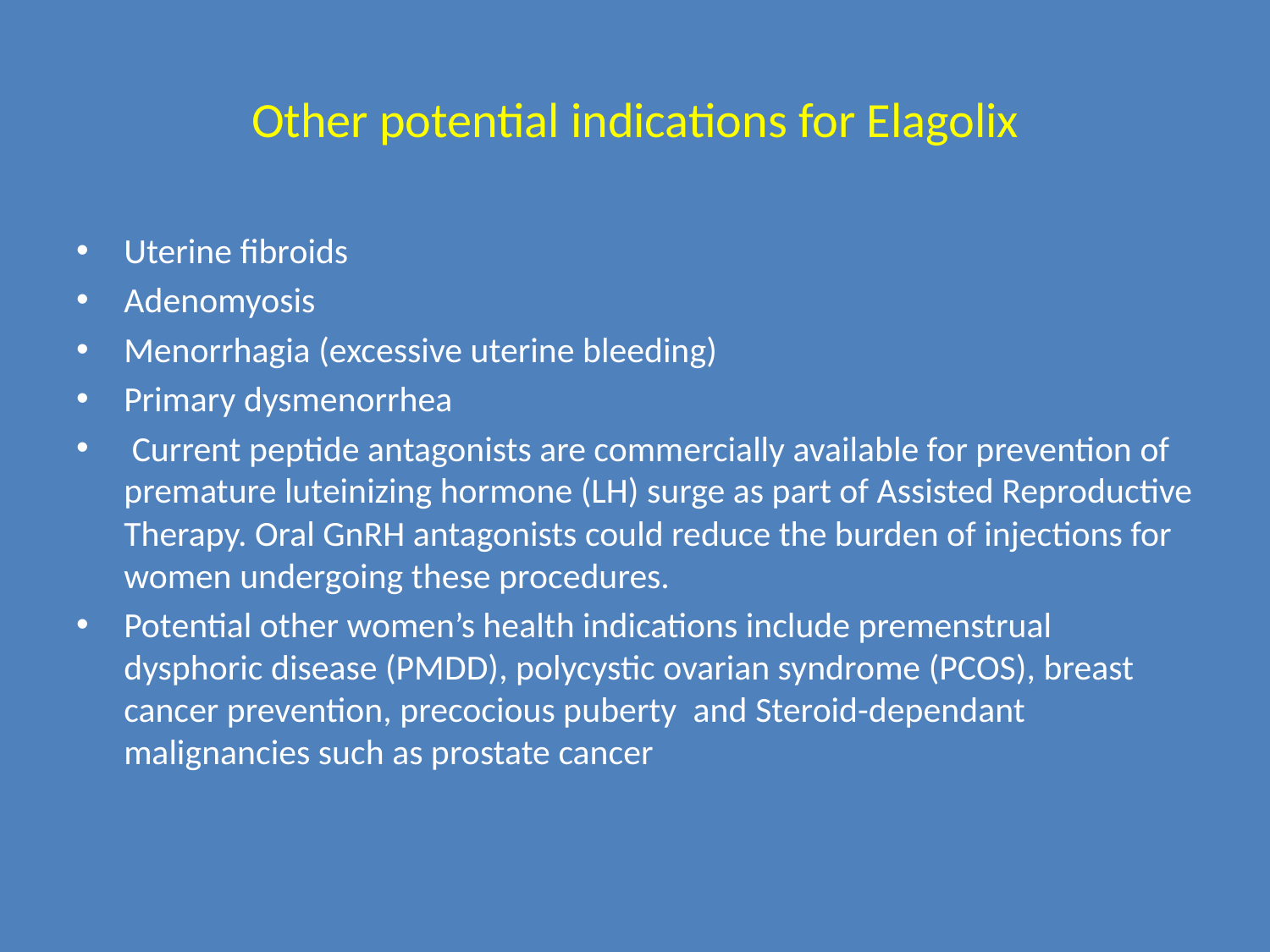

# Other potential indications for Elagolix
Uterine fibroids
Adenomyosis
Menorrhagia (excessive uterine bleeding)
Primary dysmenorrhea
 Current peptide antagonists are commercially available for prevention of premature luteinizing hormone (LH) surge as part of Assisted Reproductive Therapy. Oral GnRH antagonists could reduce the burden of injections for women undergoing these procedures.
Potential other women’s health indications include premenstrual dysphoric disease (PMDD), polycystic ovarian syndrome (PCOS), breast cancer prevention, precocious puberty  and Steroid-dependant malignancies such as prostate cancer